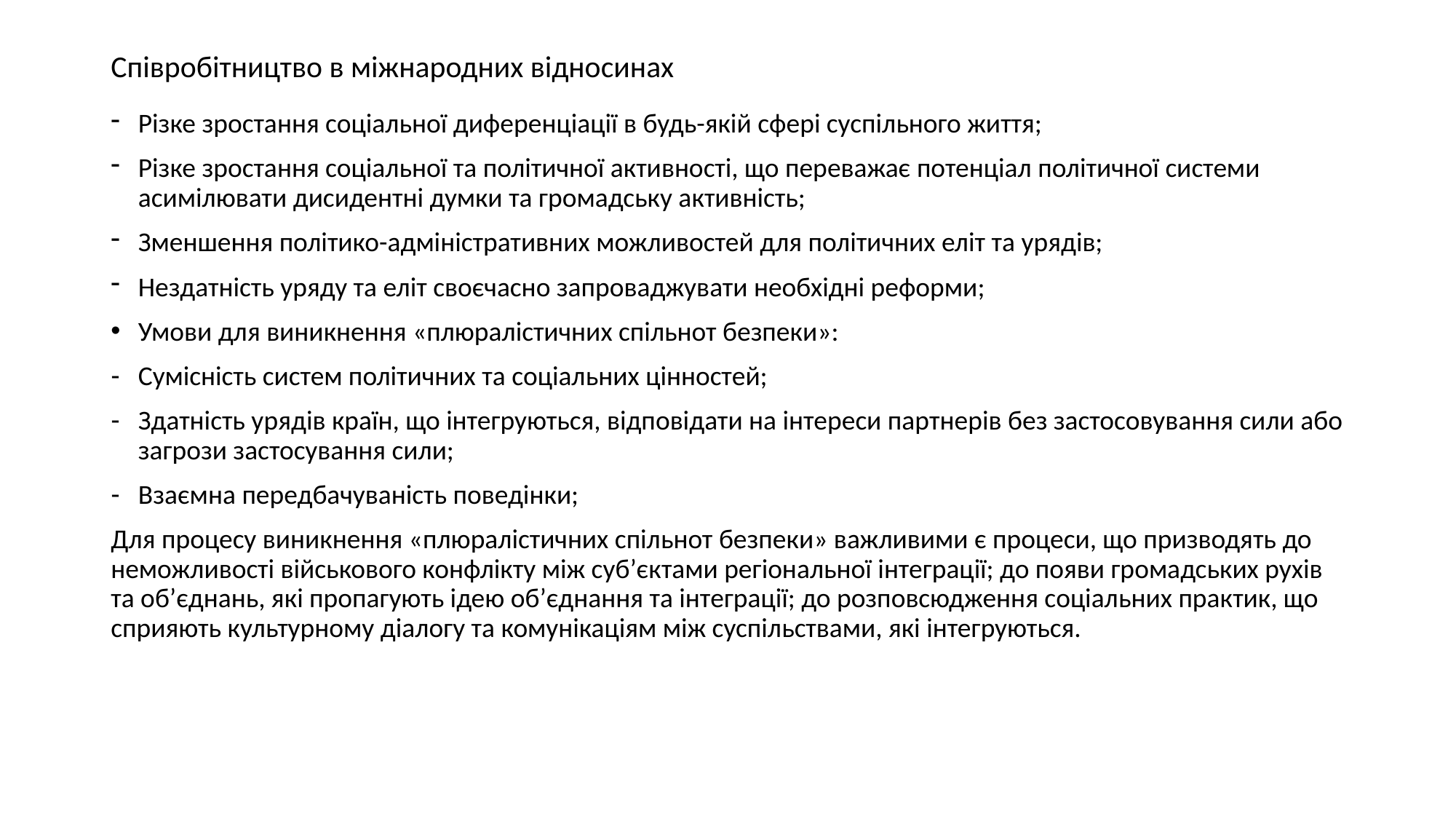

# Співробітництво в міжнародних відносинах
Різке зростання соціальної диференціації в будь-якій сфері суспільного життя;
Різке зростання соціальної та політичної активності, що переважає потенціал політичної системи асимілювати дисидентні думки та громадську активність;
Зменшення політико-адміністративних можливостей для політичних еліт та урядів;
Нездатність уряду та еліт своєчасно запроваджувати необхідні реформи;
Умови для виникнення «плюралістичних спільнот безпеки»:
Сумісність систем політичних та соціальних цінностей;
Здатність урядів країн, що інтегруються, відповідати на інтереси партнерів без застосовування сили або загрози застосування сили;
Взаємна передбачуваність поведінки;
Для процесу виникнення «плюралістичних спільнот безпеки» важливими є процеси, що призводять до неможливості військового конфлікту між суб’єктами регіональної інтеграції; до появи громадських рухів та об’єднань, які пропагують ідею об’єднання та інтеграції; до розповсюдження соціальних практик, що сприяють культурному діалогу та комунікаціям між суспільствами, які інтегруються.